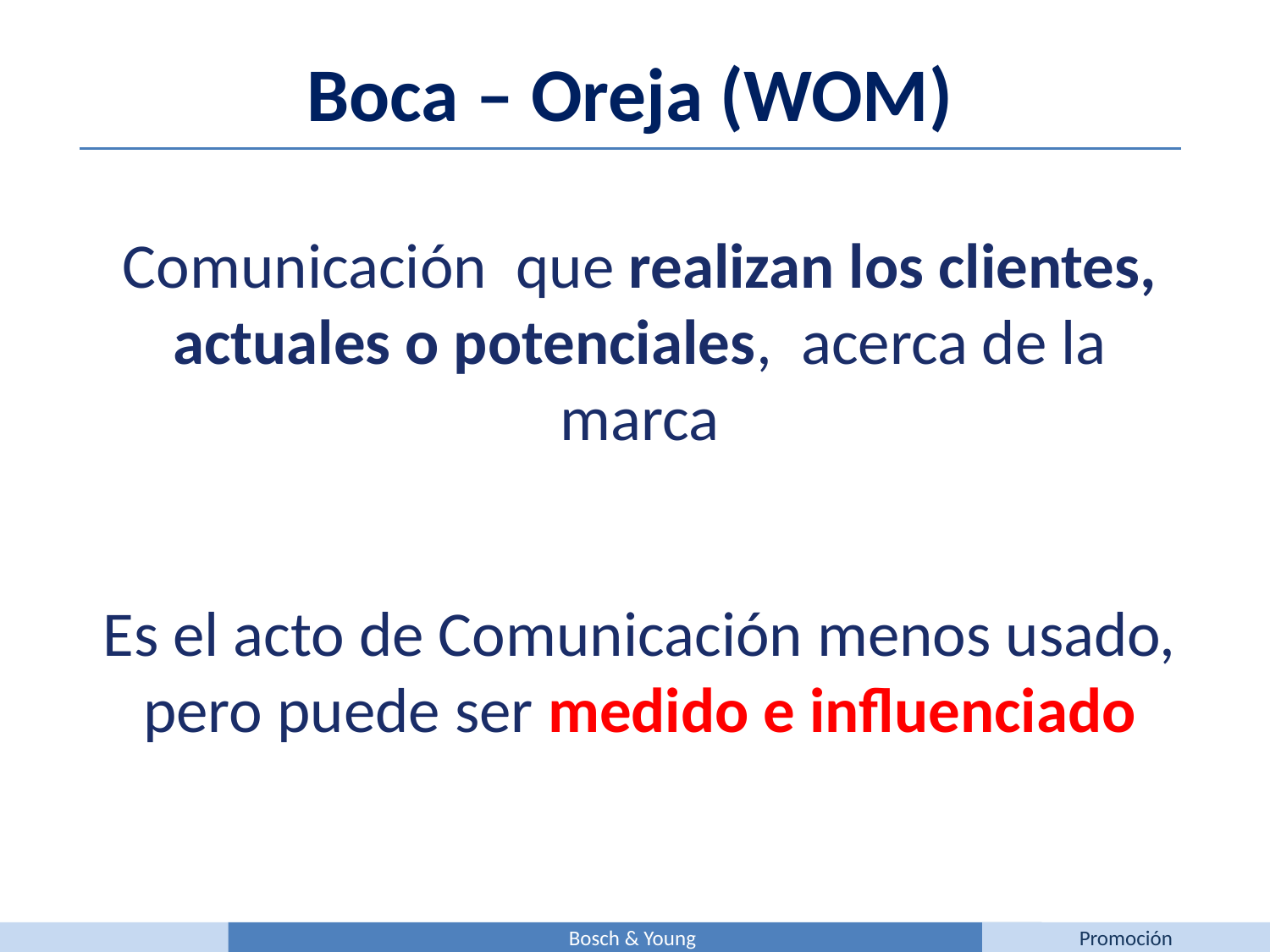

Boca – Oreja (WOM)
Comunicación  que realizan los clientes, actuales o potenciales,  acerca de la marca

Es el acto de Comunicación menos usado, pero puede ser medido e influenciado

Bosch & Young
Promoción